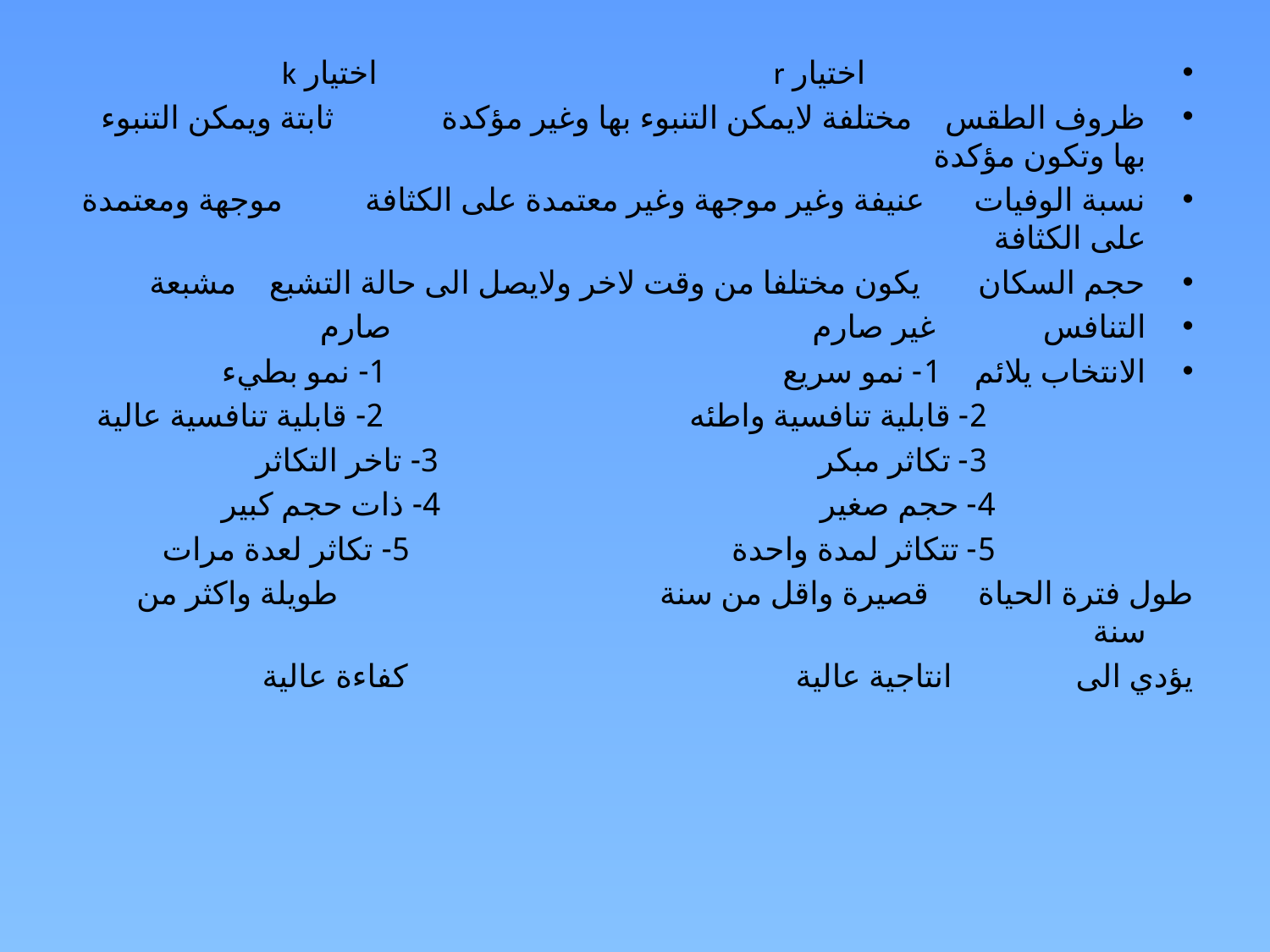

اختيار r                                                اختيار k
ظروف الطقس    مختلفة لايمكن التنبوء بها وغير مؤكدة             ثابتة ويمكن التنبوء بها وتكون مؤكدة
نسبة الوفيات      عنيفة وغير موجهة وغير معتمدة على الكثافة          موجهة ومعتمدة على الكثافة
حجم السكان       يكون مختلفا من وقت لاخر ولايصل الى حالة التشبع    مشبعة
التنافس             غير صارم                                                   صارم
الانتخاب يلائم    1- نمو سريع                                                1- نمو بطيء
                         2- قابلية تنافسية واطئه                                     2- قابلية تنافسية عالية
                         3- تكاثر مبكر                                              3- تاخر التكاثر
                        4- حجم صغير                                              4- ذات حجم كبير
                        5- تتكاثر لمدة واحدة                                       5- تكاثر لعدة مرات
طول فترة الحياة      قصيرة واقل من سنة                                       طويلة واكثر من سنة
يؤدي الى               انتاجية عالية                                               كفاءة عالية